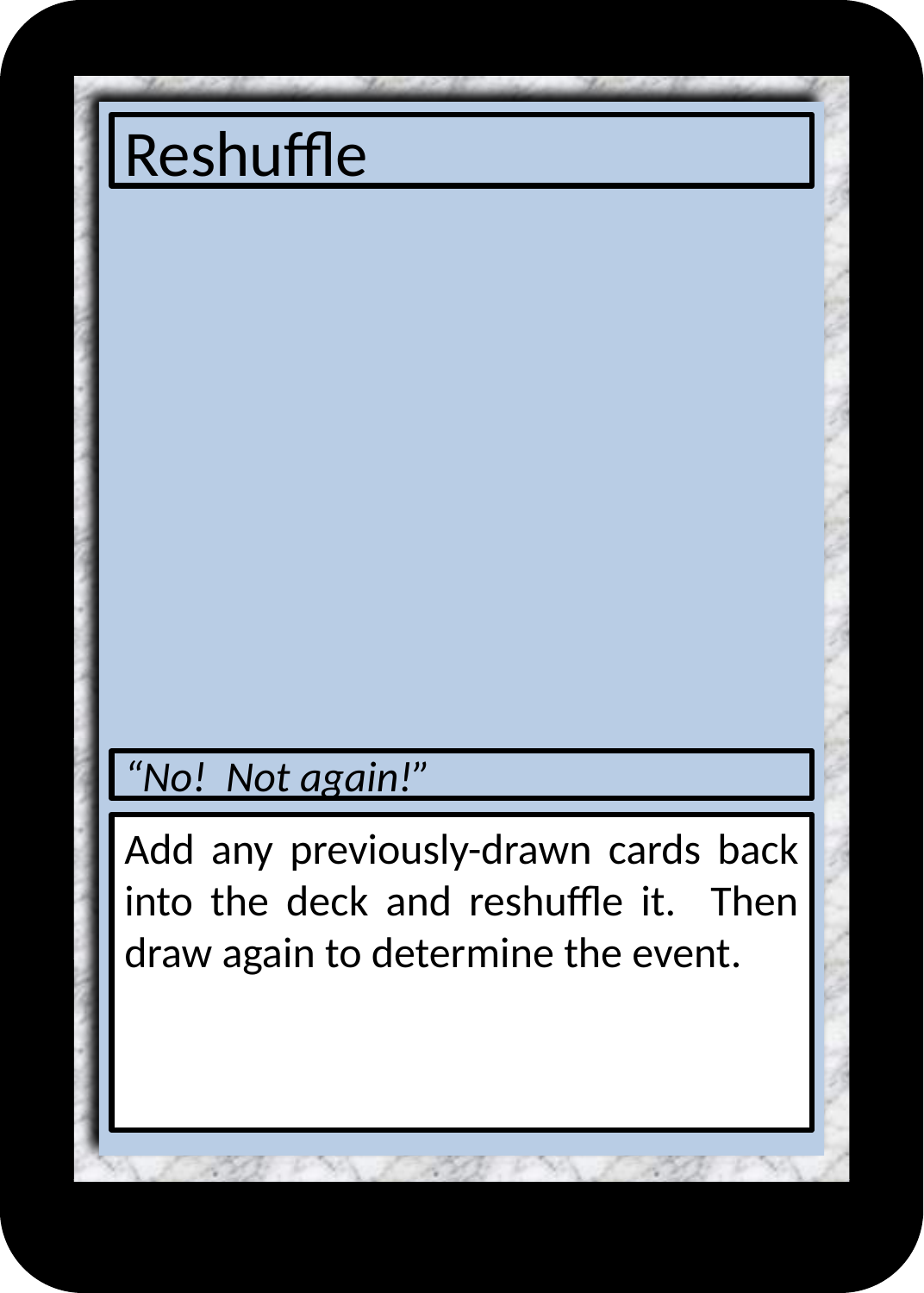

# Reshuffle

“No!  Not again!”
Add any previously-drawn cards back into the deck and reshuffle it.  Then draw again to determine the event.